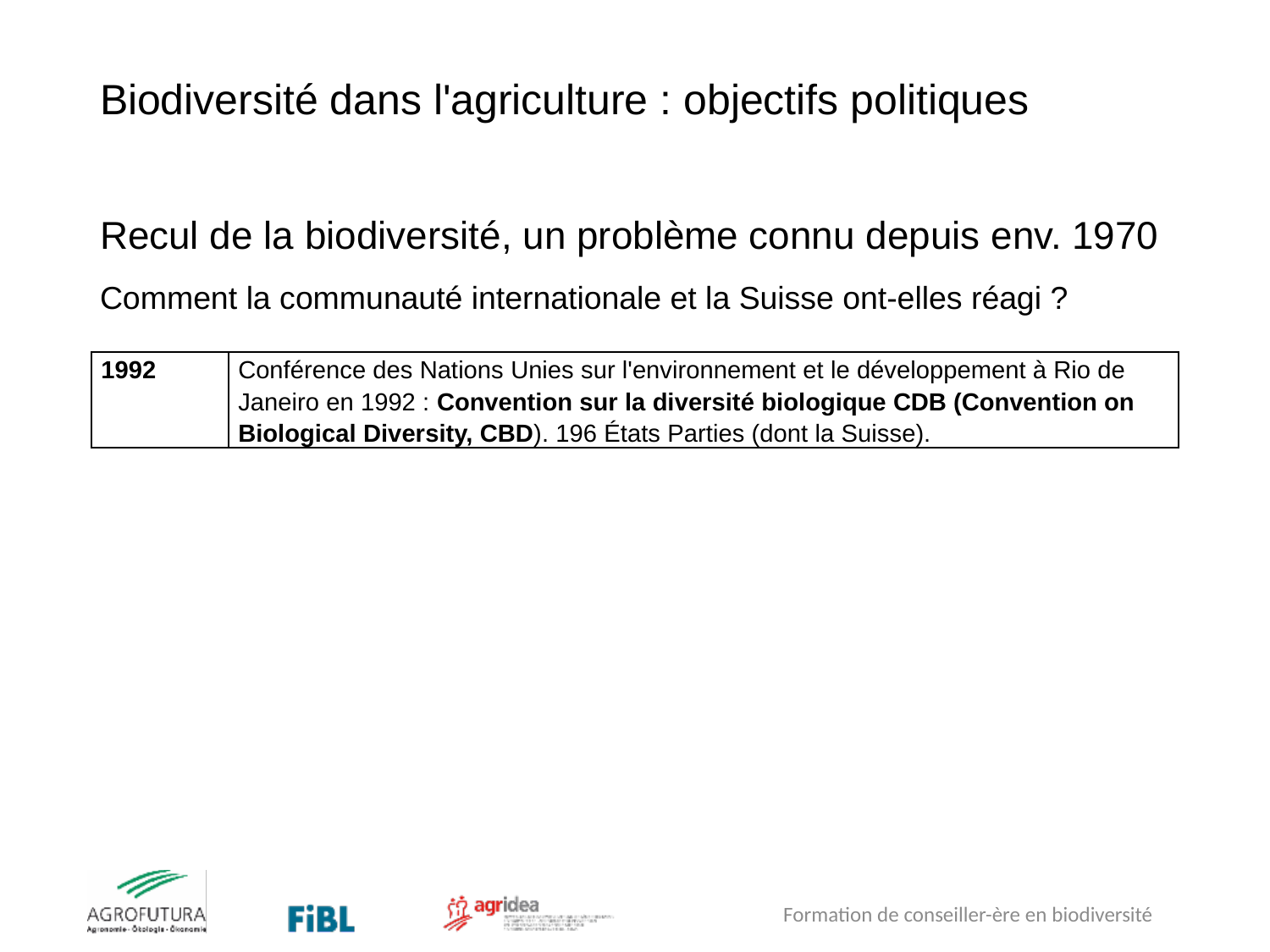

# Biodiversité dans l'agriculture : objectifs politiques
Recul de la biodiversité, un problème connu depuis env. 1970
Comment la communauté internationale et la Suisse ont-elles réagi ?

| 1992 | Conférence des Nations Unies sur l'environnement et le développement à Rio de Janeiro en 1992 : Convention sur la diversité biologique CDB (Convention on Biological Diversity, CBD). 196 États Parties (dont la Suisse). |
| --- | --- |
Formation de conseiller-ère en biodiversité